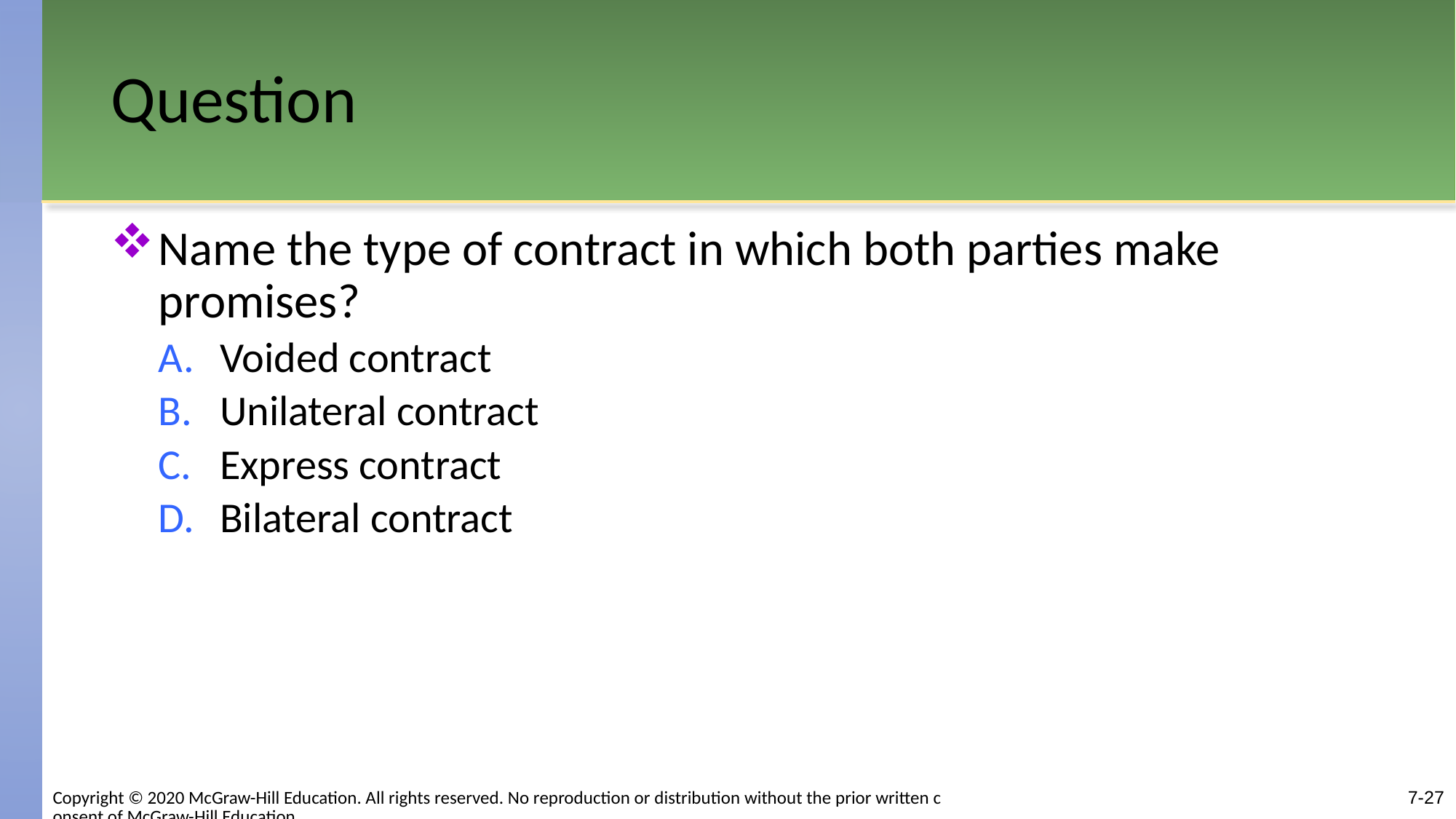

# Question
Name the type of contract in which both parties make promises?
Voided contract
Unilateral contract
Express contract
Bilateral contract
Copyright © 2020 McGraw-Hill Education. All rights reserved. No reproduction or distribution without the prior written consent of McGraw-Hill Education.
7-27